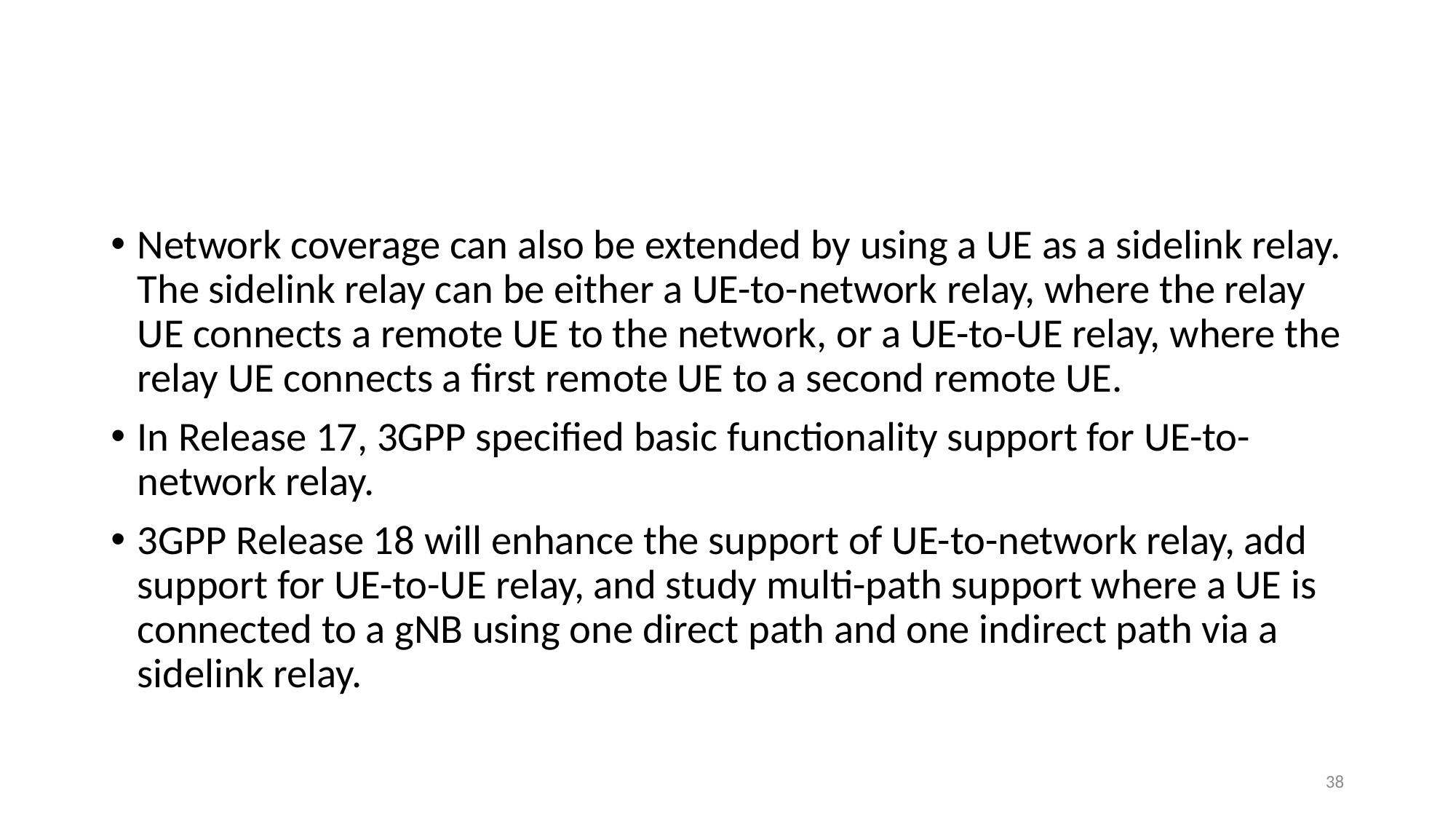

#
Network coverage can also be extended by using a UE as a sidelink relay. The sidelink relay can be either a UE-to-network relay, where the relay UE connects a remote UE to the network, or a UE-to-UE relay, where the relay UE connects a first remote UE to a second remote UE.
In Release 17, 3GPP specified basic functionality support for UE-to-network relay.
3GPP Release 18 will enhance the support of UE-to-network relay, add support for UE-to-UE relay, and study multi-path support where a UE is connected to a gNB using one direct path and one indirect path via a sidelink relay.
38